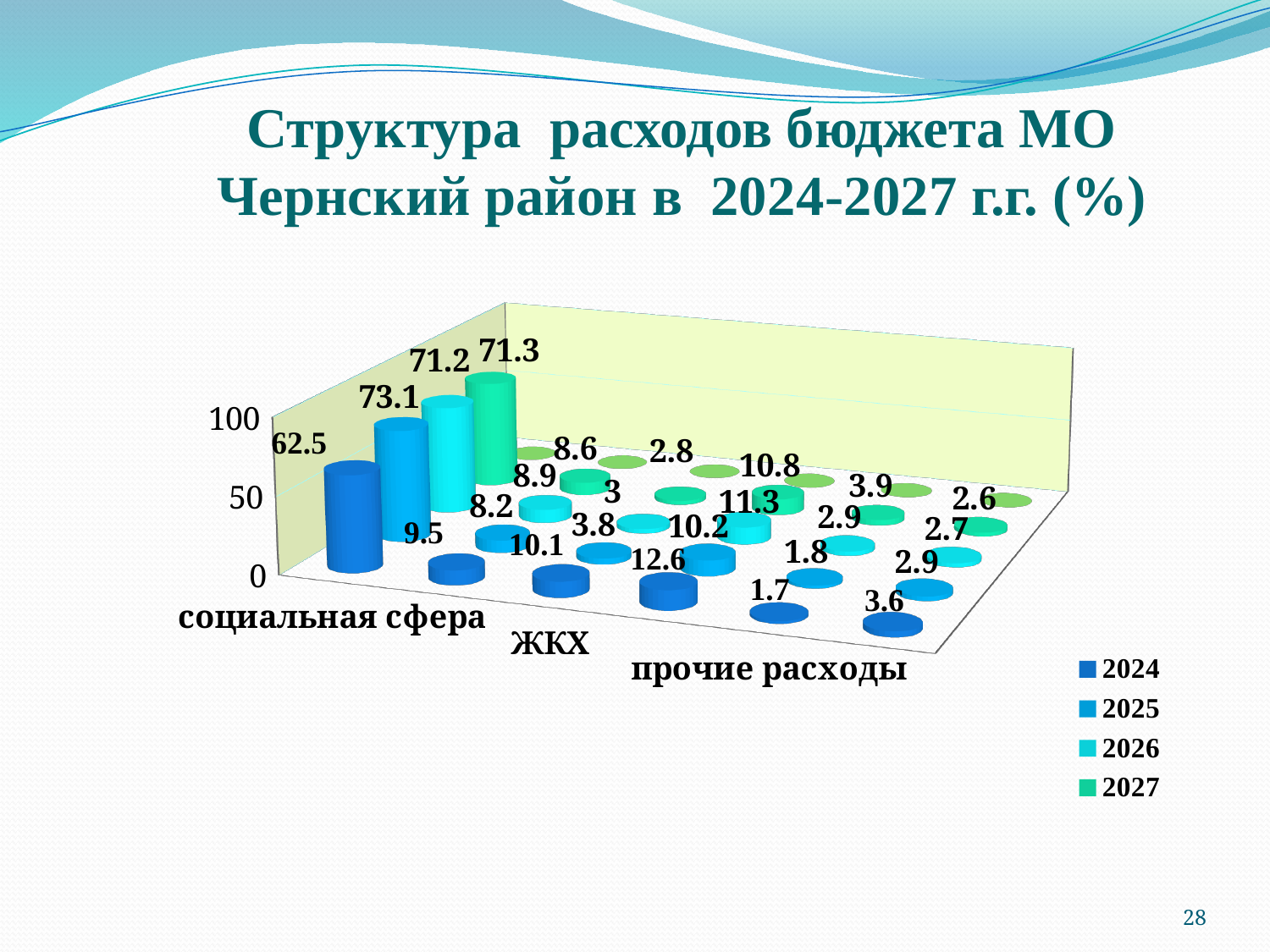

Структура  расходов бюджета МО Чернский район в  2024-2027 г.г. (%)

[unsupported chart]

28